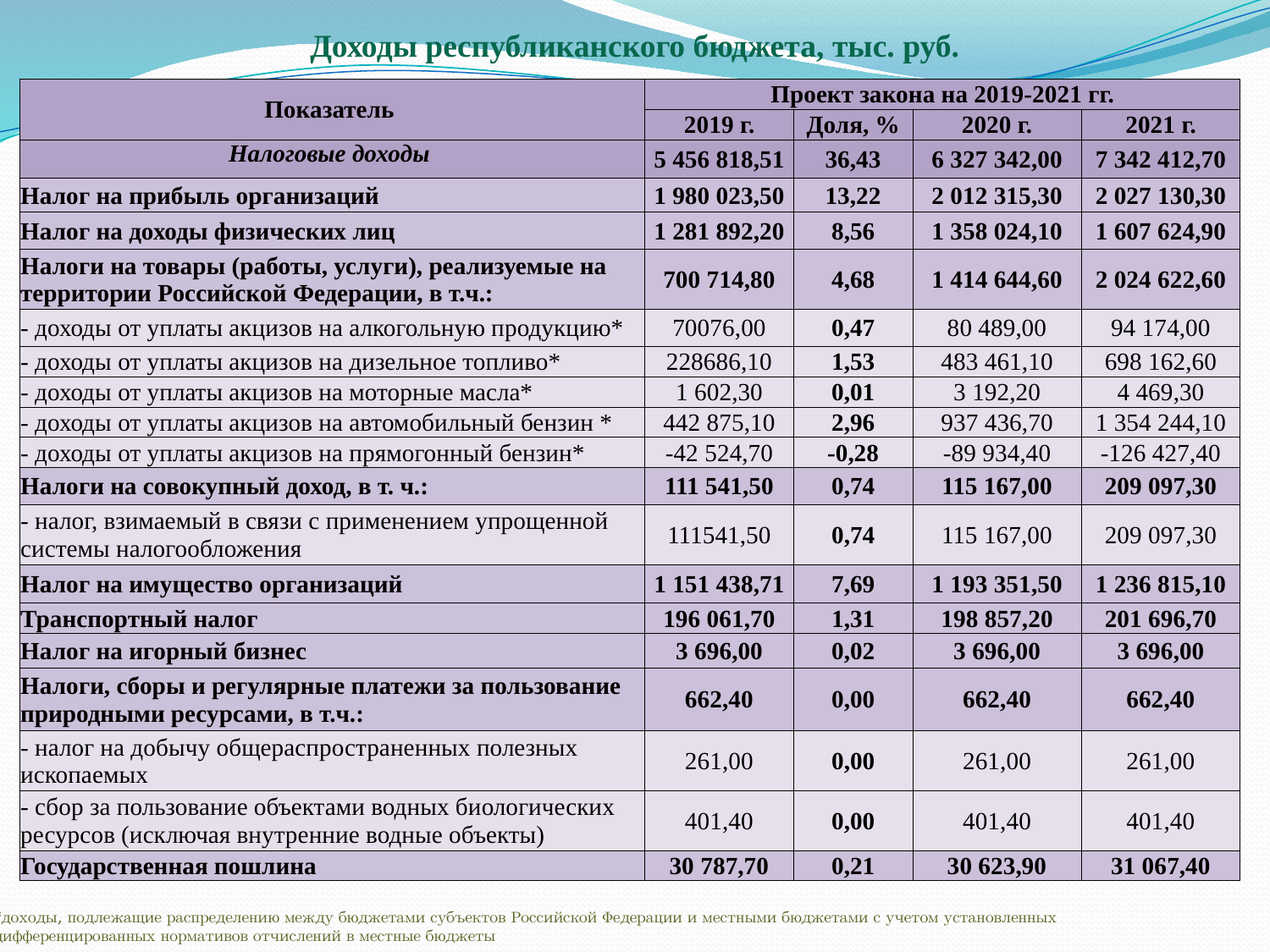

Доходы республиканского бюджета, тыс. руб.
| Показатель | Проект закона на 2019-2021 гг. |  |  |  |
| --- | --- | --- | --- | --- |
|  | 2019 г. | Доля, % | 2020 г. | 2021 г. |
| Налоговые доходы | 5 456 818,51 | 36,43 | 6 327 342,00 | 7 342 412,70 |
| Налог на прибыль организаций | 1 980 023,50 | 13,22 | 2 012 315,30 | 2 027 130,30 |
| Налог на доходы физических лиц | 1 281 892,20 | 8,56 | 1 358 024,10 | 1 607 624,90 |
| Налоги на товары (работы, услуги), реализуемые на территории Российской Федерации, в т.ч.: | 700 714,80 | 4,68 | 1 414 644,60 | 2 024 622,60 |
| - доходы от уплаты акцизов на алкогольную продукцию\* | 70076,00 | 0,47 | 80 489,00 | 94 174,00 |
| - доходы от уплаты акцизов на дизельное топливо\* | 228686,10 | 1,53 | 483 461,10 | 698 162,60 |
| - доходы от уплаты акцизов на моторные масла\* | 1 602,30 | 0,01 | 3 192,20 | 4 469,30 |
| - доходы от уплаты акцизов на автомобильный бензин \* | 442 875,10 | 2,96 | 937 436,70 | 1 354 244,10 |
| - доходы от уплаты акцизов на прямогонный бензин\* | -42 524,70 | -0,28 | -89 934,40 | -126 427,40 |
| Налоги на совокупный доход, в т. ч.: | 111 541,50 | 0,74 | 115 167,00 | 209 097,30 |
| - налог, взимаемый в связи с применением упрощенной системы налогообложения | 111541,50 | 0,74 | 115 167,00 | 209 097,30 |
| Налог на имущество организаций | 1 151 438,71 | 7,69 | 1 193 351,50 | 1 236 815,10 |
| Транспортный налог | 196 061,70 | 1,31 | 198 857,20 | 201 696,70 |
| Налог на игорный бизнес | 3 696,00 | 0,02 | 3 696,00 | 3 696,00 |
| Налоги, сборы и регулярные платежи за пользование природными ресурсами, в т.ч.: | 662,40 | 0,00 | 662,40 | 662,40 |
| - налог на добычу общераспространенных полезных ископаемых | 261,00 | 0,00 | 261,00 | 261,00 |
| - сбор за пользование объектами водных биологических ресурсов (исключая внутренние водные объекты) | 401,40 | 0,00 | 401,40 | 401,40 |
| Государственная пошлина | 30 787,70 | 0,21 | 30 623,90 | 31 067,40 |
*доходы, подлежащие распределению между бюджетами субъектов Российской Федерации и местными бюджетами с учетом установленных
дифференцированных нормативов отчислений в местные бюджеты